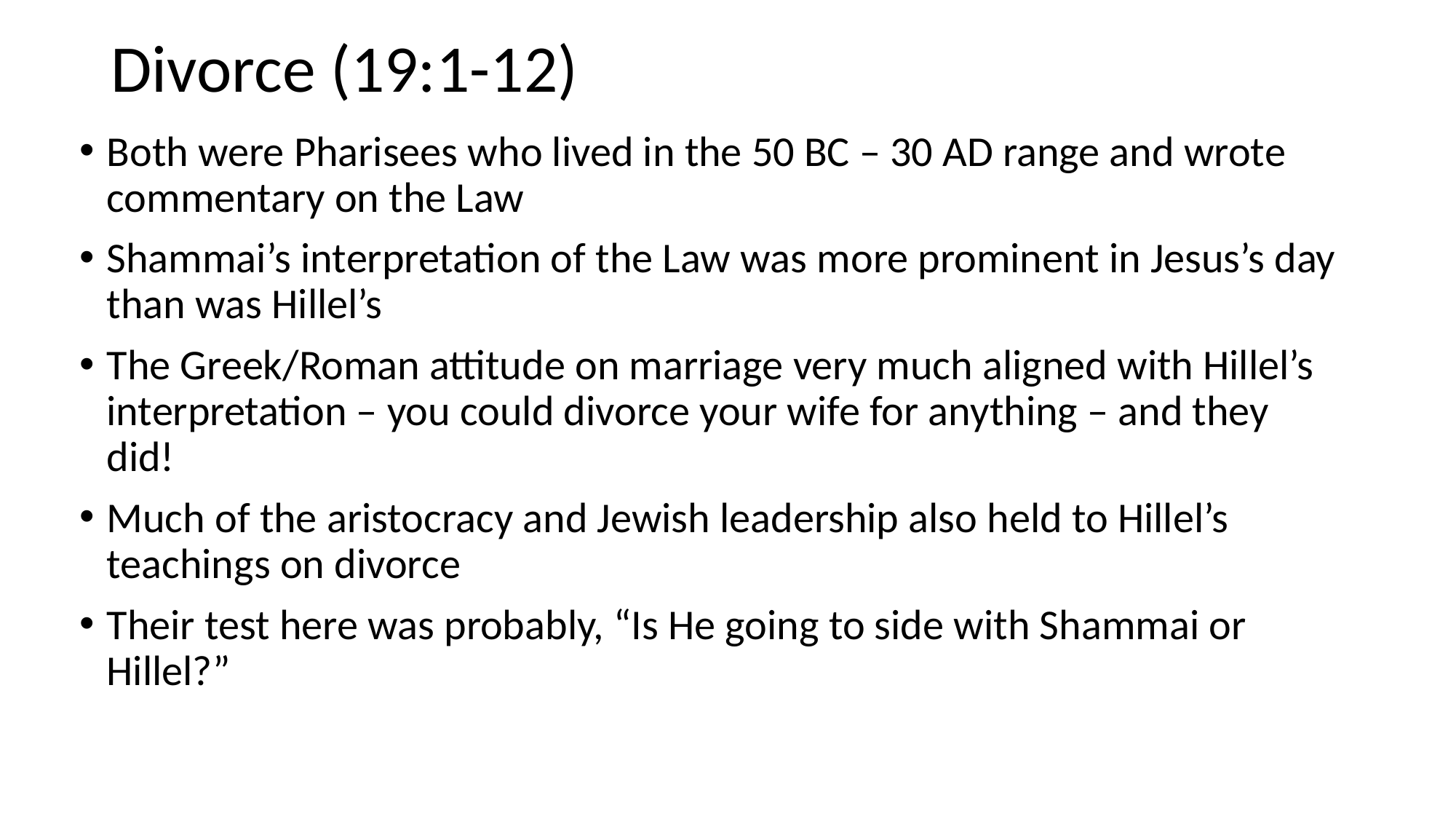

# Divorce (19:1-12)
Both were Pharisees who lived in the 50 BC – 30 AD range and wrote commentary on the Law
Shammai’s interpretation of the Law was more prominent in Jesus’s day than was Hillel’s
The Greek/Roman attitude on marriage very much aligned with Hillel’s interpretation – you could divorce your wife for anything – and they did!
Much of the aristocracy and Jewish leadership also held to Hillel’s teachings on divorce
Their test here was probably, “Is He going to side with Shammai or Hillel?”